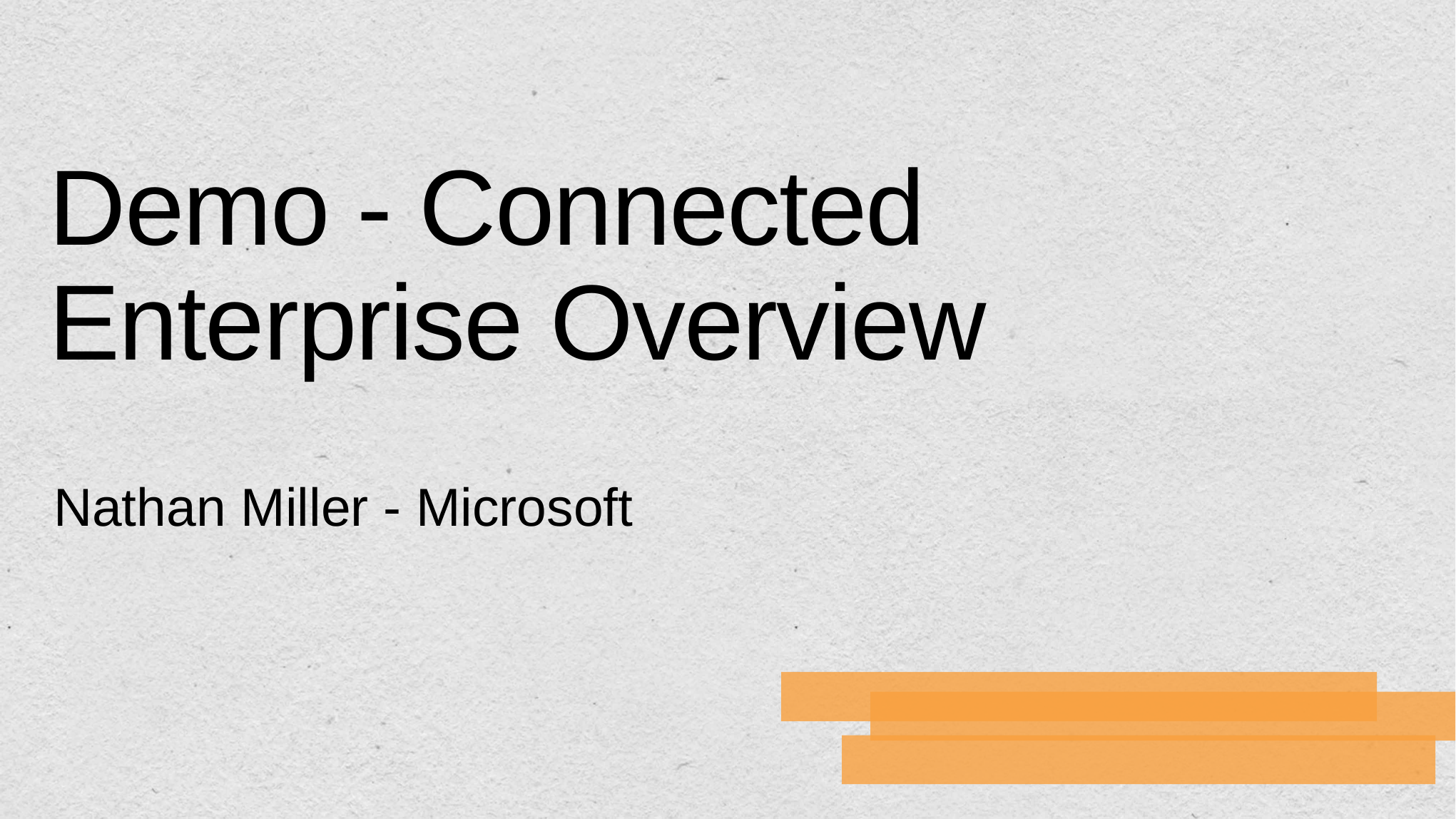

# Demo - Connected Enterprise Overview
Nathan Miller - Microsoft